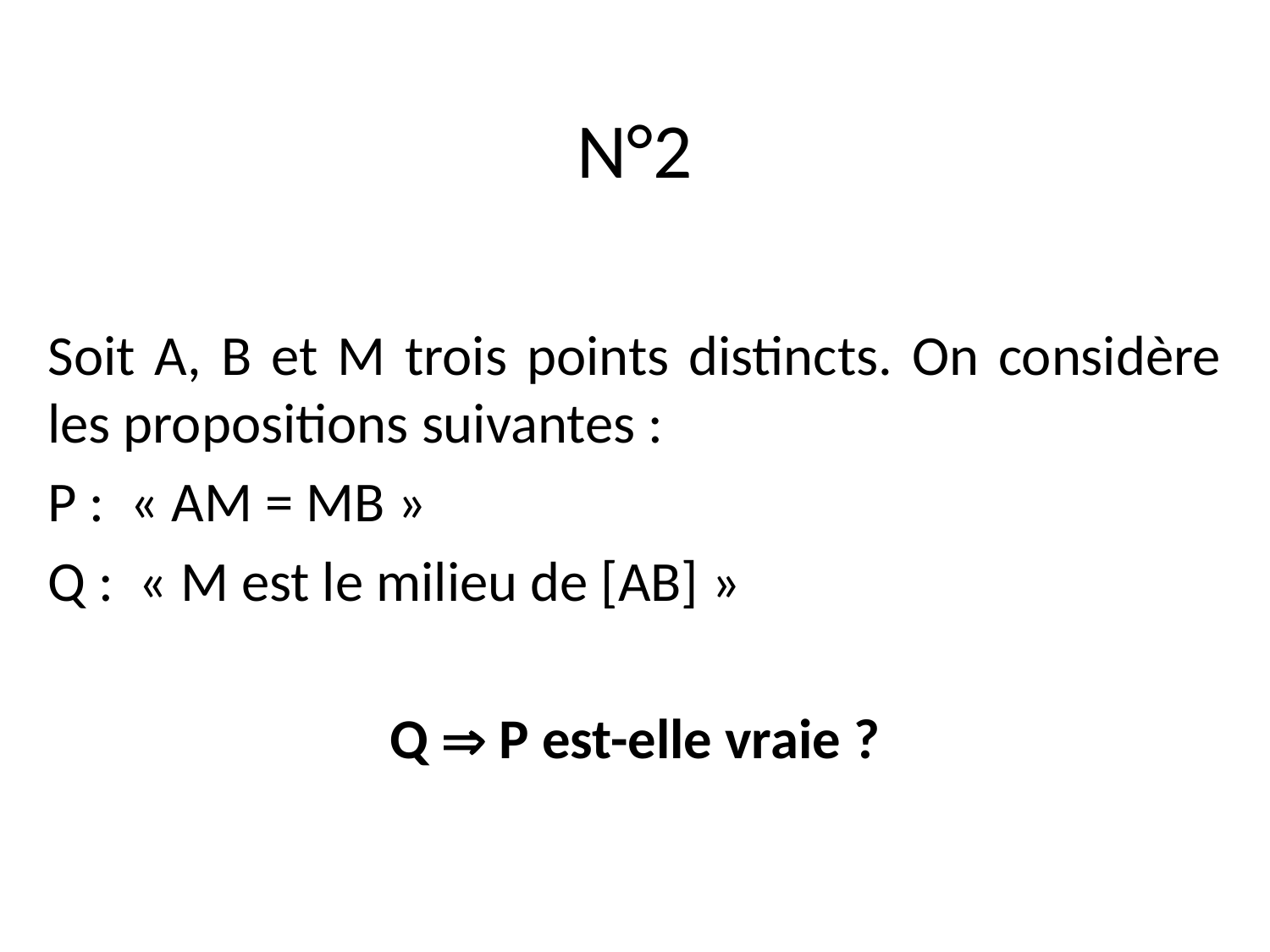

# N°2
Soit A, B et M trois points distincts. On considère les propositions suivantes :
P :  « AM = MB »
Q :  « M est le milieu de [AB] »

Q ⇒ P est-elle vraie ?